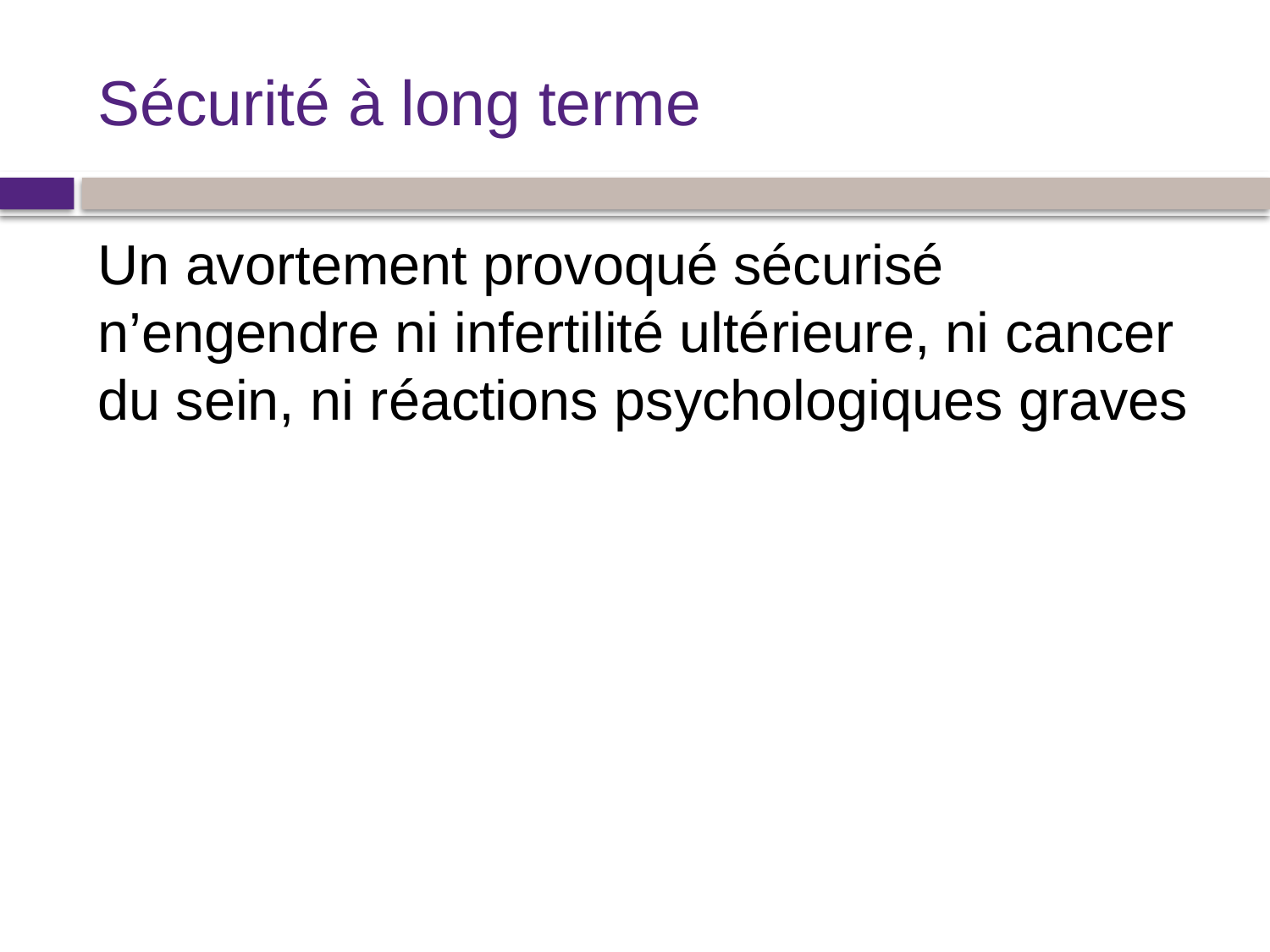

# Sécurité à long terme
Un avortement provoqué sécurisé n’engendre ni infertilité ultérieure, ni cancer du sein, ni réactions psychologiques graves